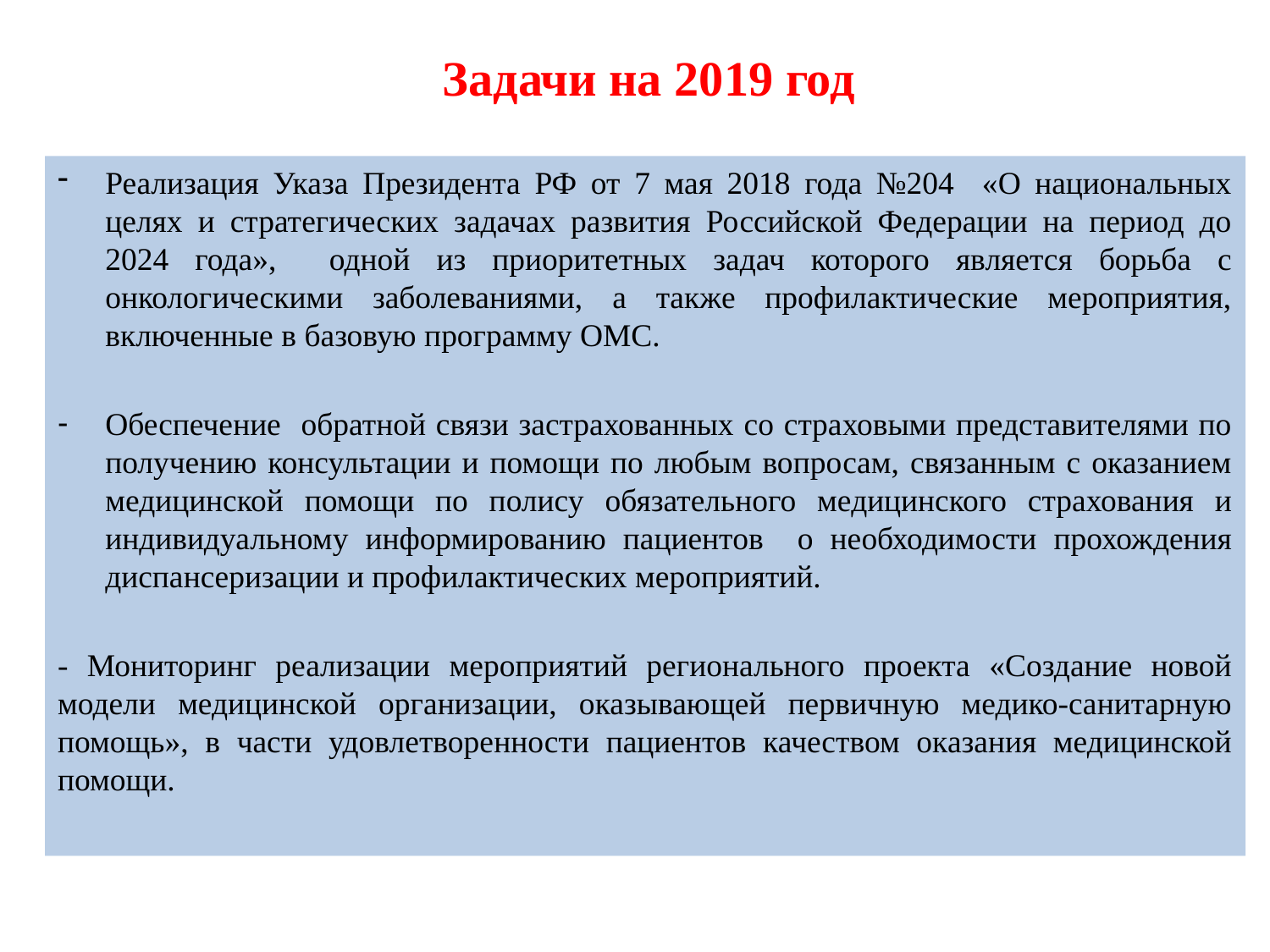

# Задачи на 2019 год
Реализация Указа Президента РФ от 7 мая 2018 года №204  «О национальных целях и стратегических задачах развития Российской Федерации на период до 2024 года»,  одной из приоритетных задач которого является борьба с онкологическими заболеваниями, а также профилактические мероприятия, включенные в базовую программу ОМС.

Обеспечение  обратной связи застрахованных со страховыми представителями по получению консультации и помощи по любым вопросам, связанным с оказанием медицинской помощи по полису обязательного медицинского страхования и индивидуальному информированию пациентов  о необходимости прохождения диспансеризации и профилактических мероприятий.

- Мониторинг реализации мероприятий регионального проекта «Создание новой модели медицинской организации, оказывающей первичную медико-санитарную помощь», в части удовлетворенности пациентов качеством оказания медицинской помощи.